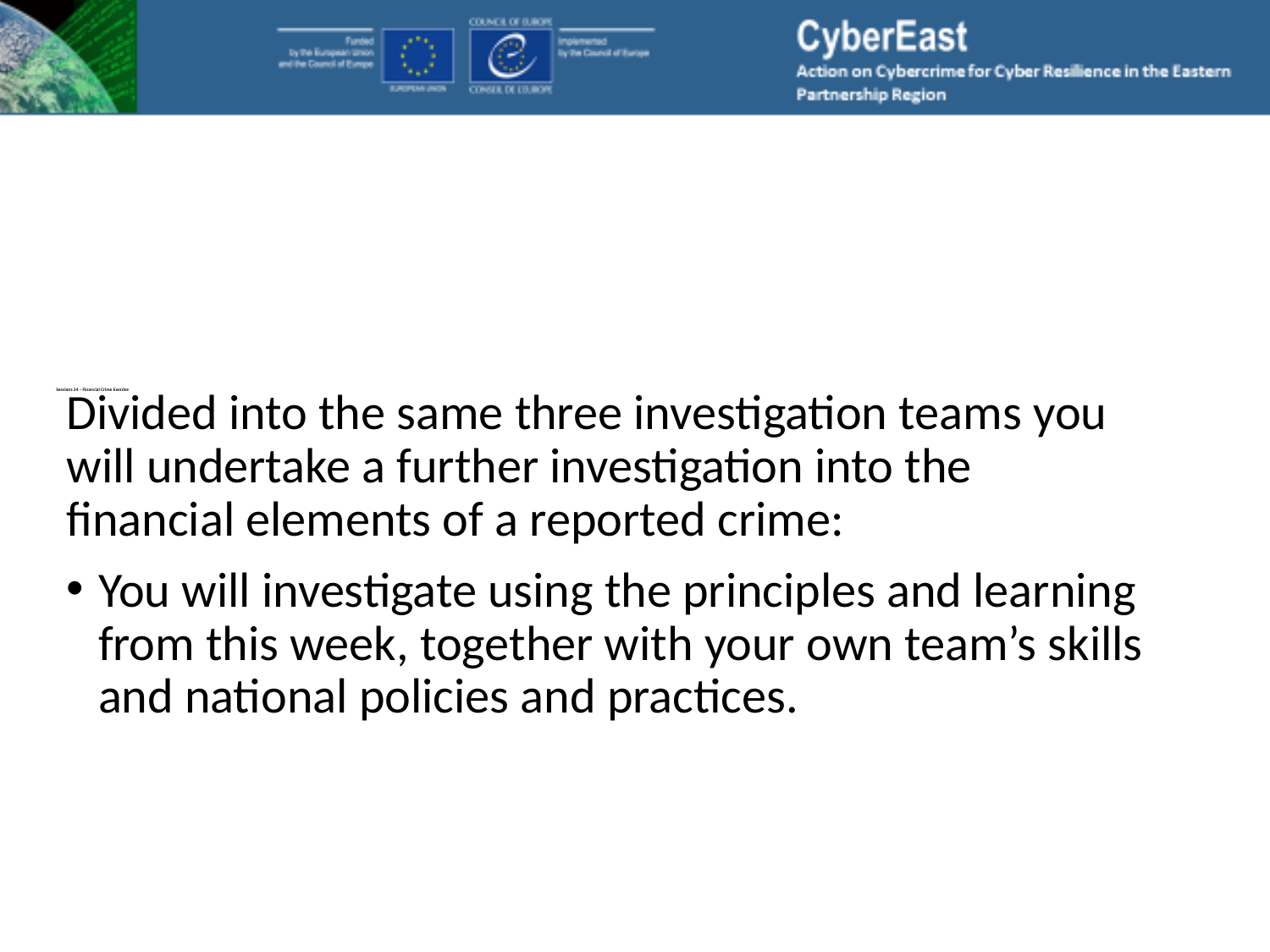

# Sessions 24 – Financial Crime Exercise
Divided into the same three investigation teams you will undertake a further investigation into the financial elements of a reported crime:
You will investigate using the principles and learning from this week, together with your own team’s skills and national policies and practices.